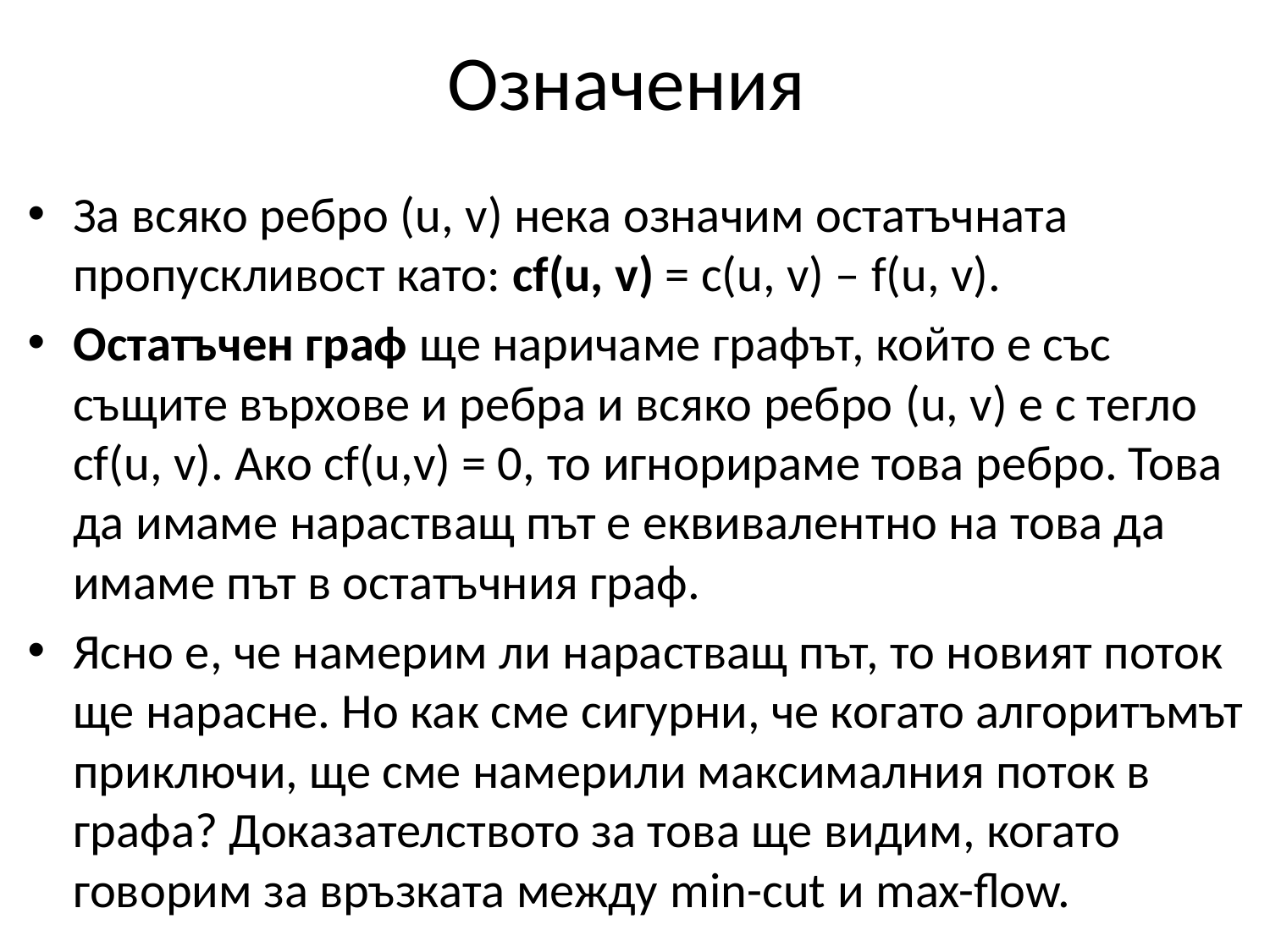

# Означения
За всяко ребро (u, v) нека означим остатъчната пропускливост като: cf(u, v) = c(u, v) – f(u, v).
Остатъчен граф ще наричаме графът, който е със същите върхове и ребра и всяко ребро (u, v) е с тегло cf(u, v). Ако cf(u,v) = 0, то игнорираме това ребро. Това да имаме нарастващ път е еквивалентно на това да имаме път в остатъчния граф.
Ясно е, че намерим ли нарастващ път, то новият поток ще нарасне. Но как сме сигурни, че когато алгоритъмът приключи, ще сме намерили максималния поток в графа? Доказателството за това ще видим, когато говорим за връзката между min-cut и max-flow.